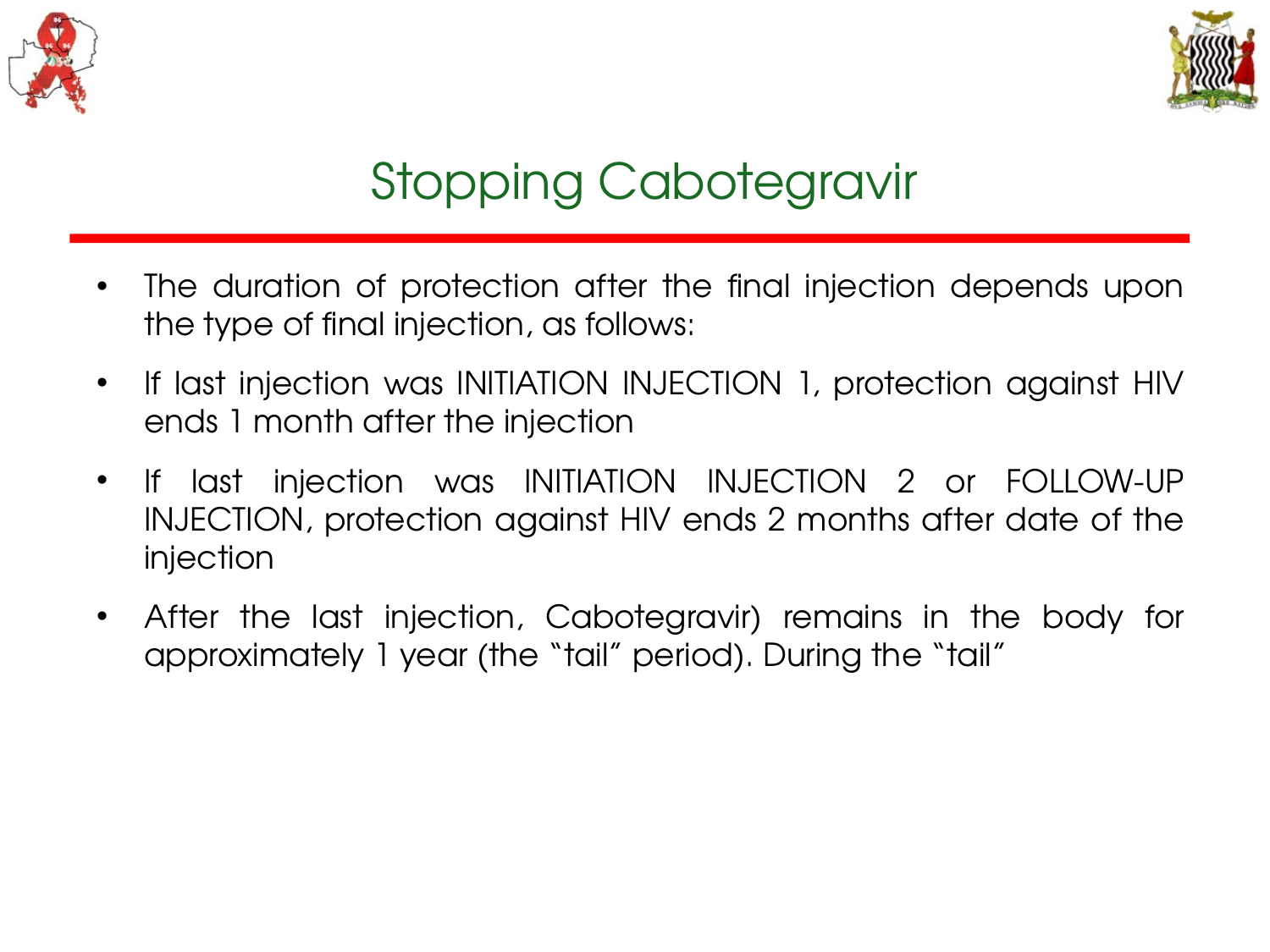

# Stopping Cabotegravir
The duration of protection after the final injection depends upon the type of final injection, as follows:
If last injection was INITIATION INJECTION 1, protection against HIV ends 1 month after the injection
If last injection was INITIATION INJECTION 2 or FOLLOW-UP INJECTION, protection against HIV ends 2 months after date of the injection
After the last injection, Cabotegravir) remains in the body for approximately 1 year (the “tail” period). During the “tail”